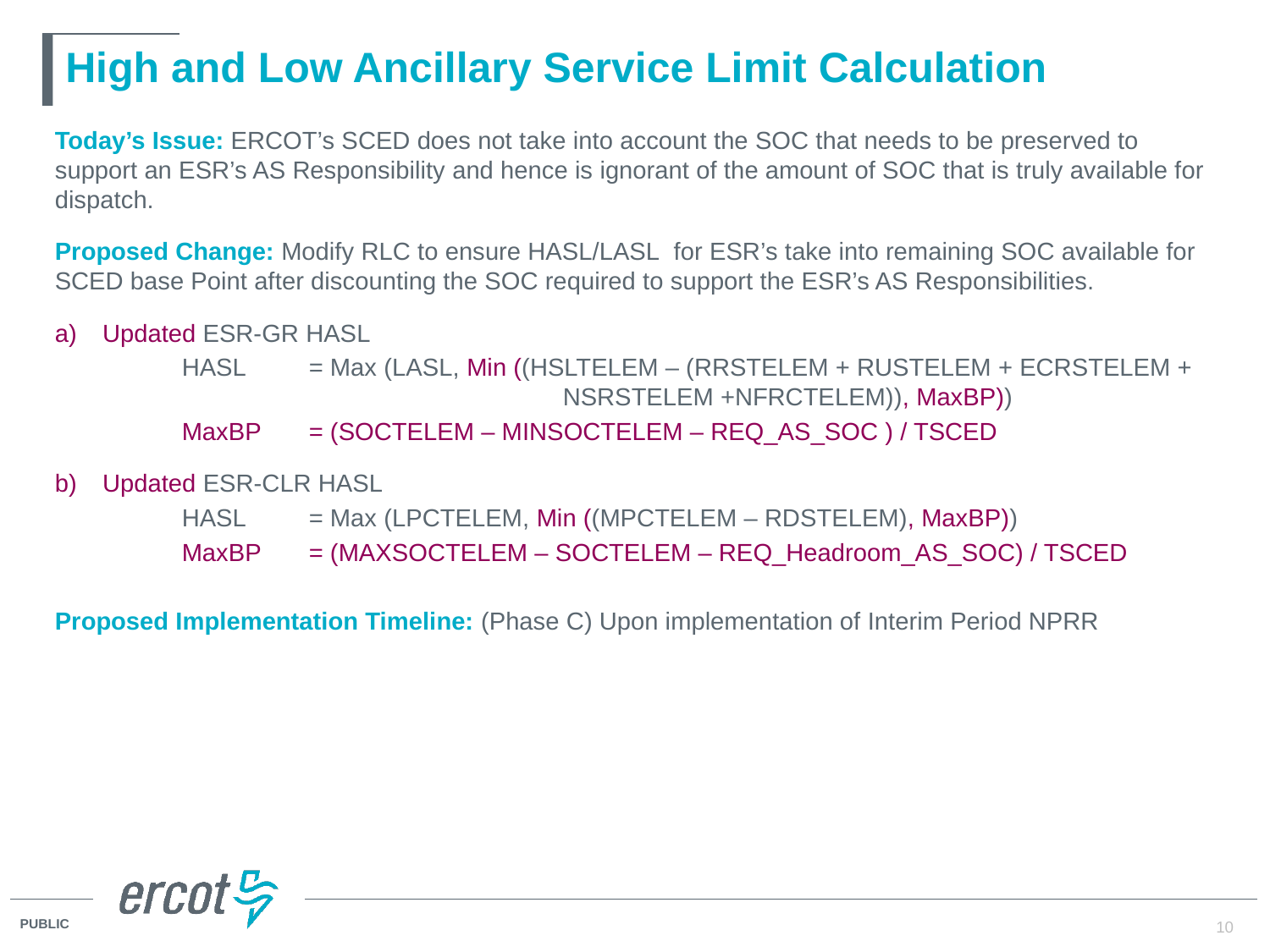

# High and Low Ancillary Service Limit Calculation
Today’s Issue: ERCOT’s SCED does not take into account the SOC that needs to be preserved to support an ESR’s AS Responsibility and hence is ignorant of the amount of SOC that is truly available for dispatch.

Proposed Change: Modify RLC to ensure HASL/LASL  for ESR’s take into remaining SOC available for SCED base Point after discounting the SOC required to support the ESR’s AS Responsibilities.

Updated ESR-GR HASL
	HASL	= Max (LASL, Min ((HSLTELEM – (RRSTELEM + RUSTELEM + ECRSTELEM + 				NSRSTELEM +NFRCTELEM)), MaxBP))
	MaxBP	= (SOCTELEM – MINSOCTELEM – REQ_AS_SOC ) / TSCED

Updated ESR-CLR HASL
	HASL	= Max (LPCTELEM, Min ((MPCTELEM – RDSTELEM), MaxBP))
	MaxBP	= (MAXSOCTELEM – SOCTELEM – REQ_Headroom_AS_SOC) / TSCED

Proposed Implementation Timeline: (Phase C) Upon implementation of Interim Period NPRR

10